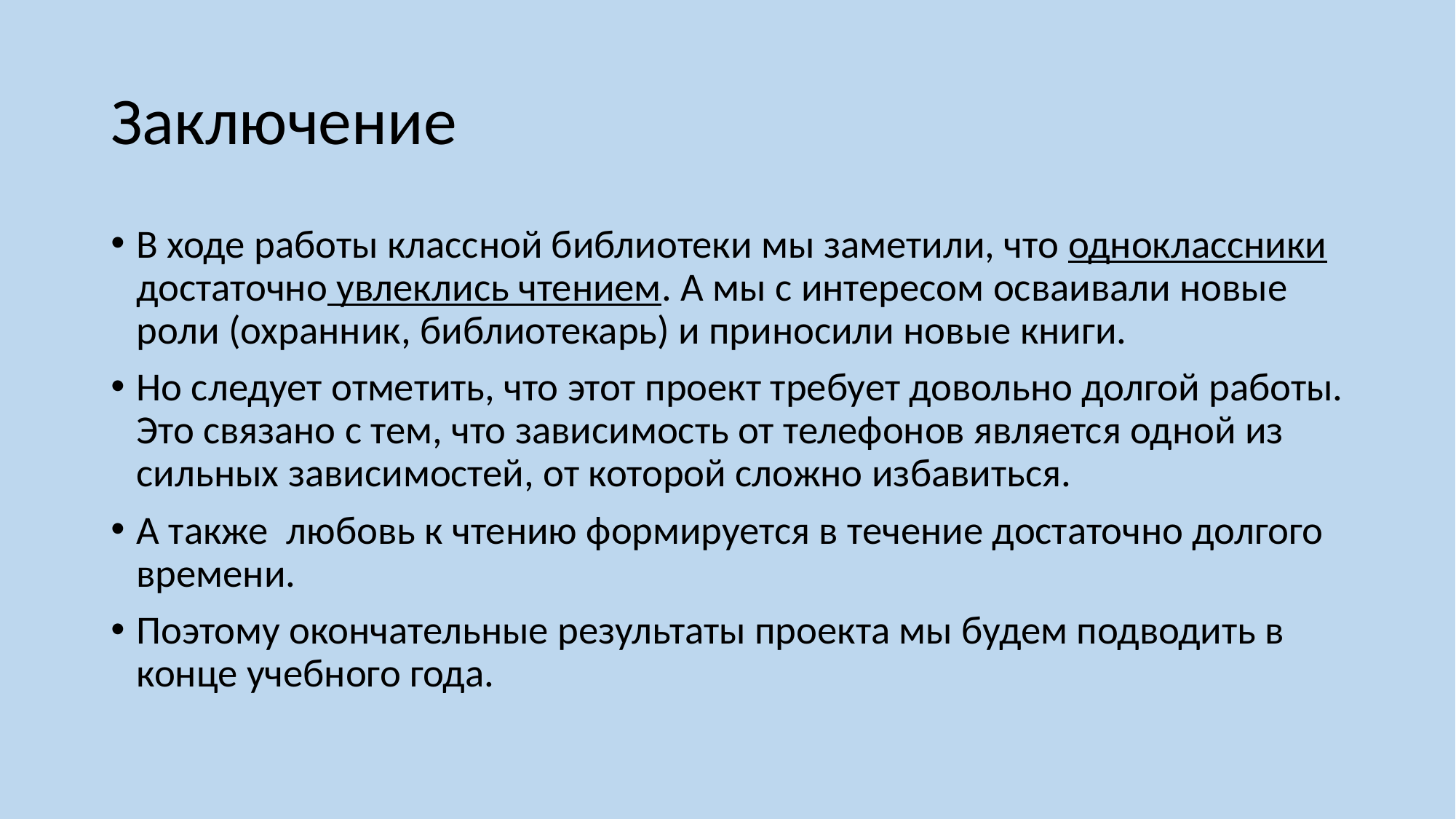

# Заключение
В ходе работы классной библиотеки мы заметили, что одноклассники достаточно увлеклись чтением. А мы с интересом осваивали новые роли (охранник, библиотекарь) и приносили новые книги.
Но следует отметить, что этот проект требует довольно долгой работы. Это связано с тем, что зависимость от телефонов является одной из сильных зависимостей, от которой сложно избавиться.
А также  любовь к чтению формируется в течение достаточно долгого времени.
Поэтому окончательные результаты проекта мы будем подводить в конце учебного года.